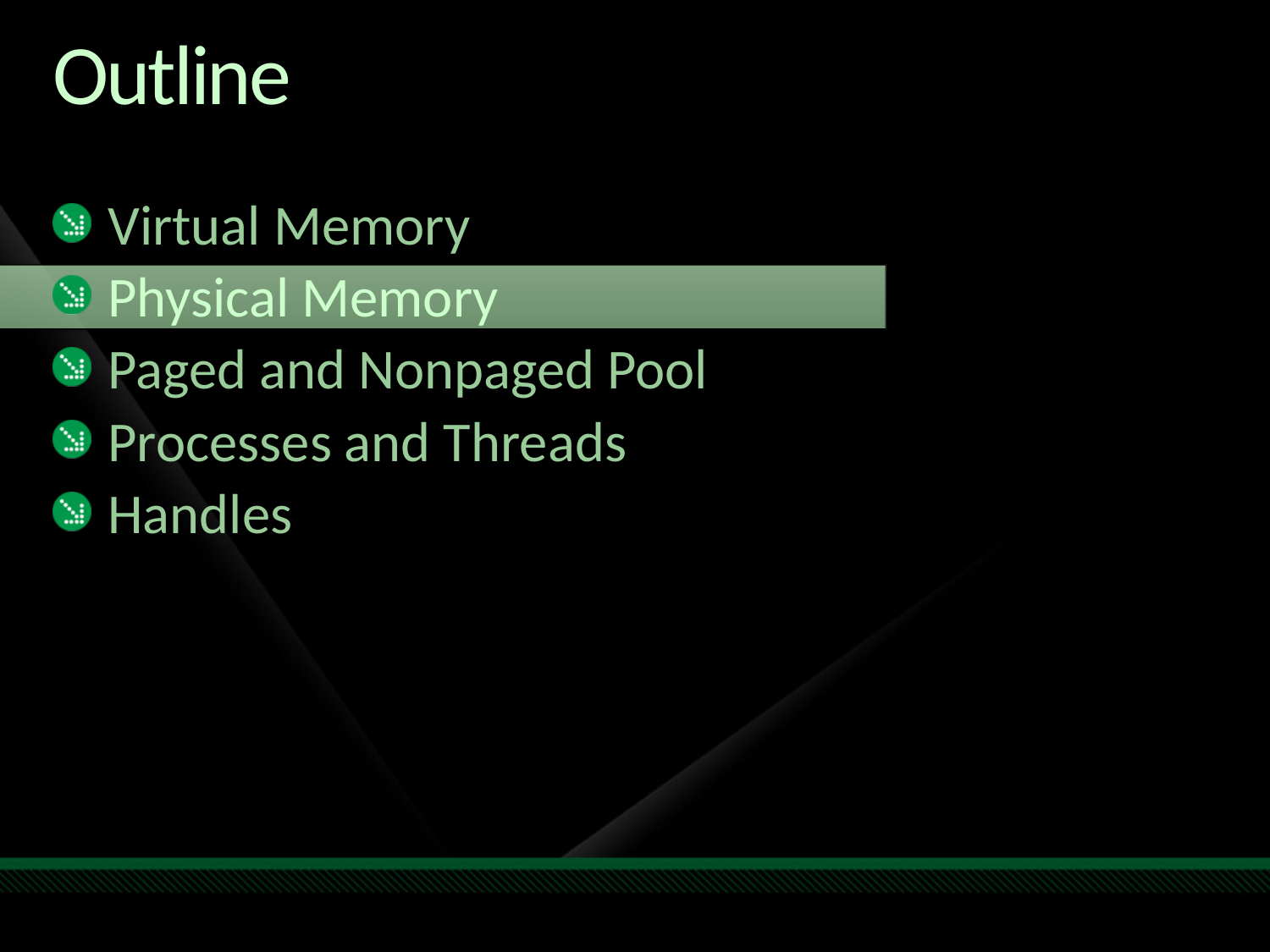

# Outline
Virtual Memory
Physical Memory
Paged and Nonpaged Pool
Processes and Threads
Handles